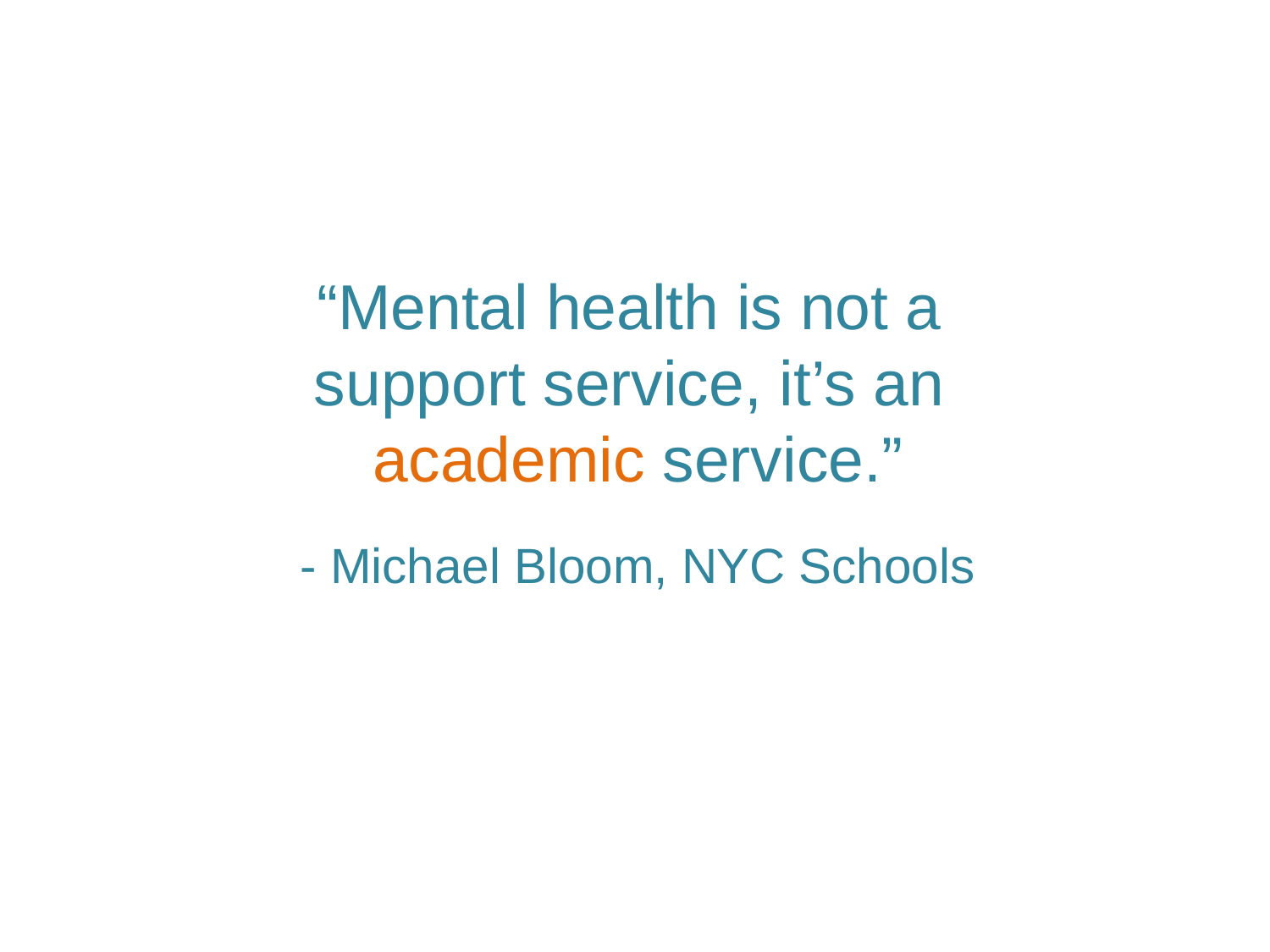

“Mental health is not a
support service, it’s an
academic service.”
- Michael Bloom, NYC Schools